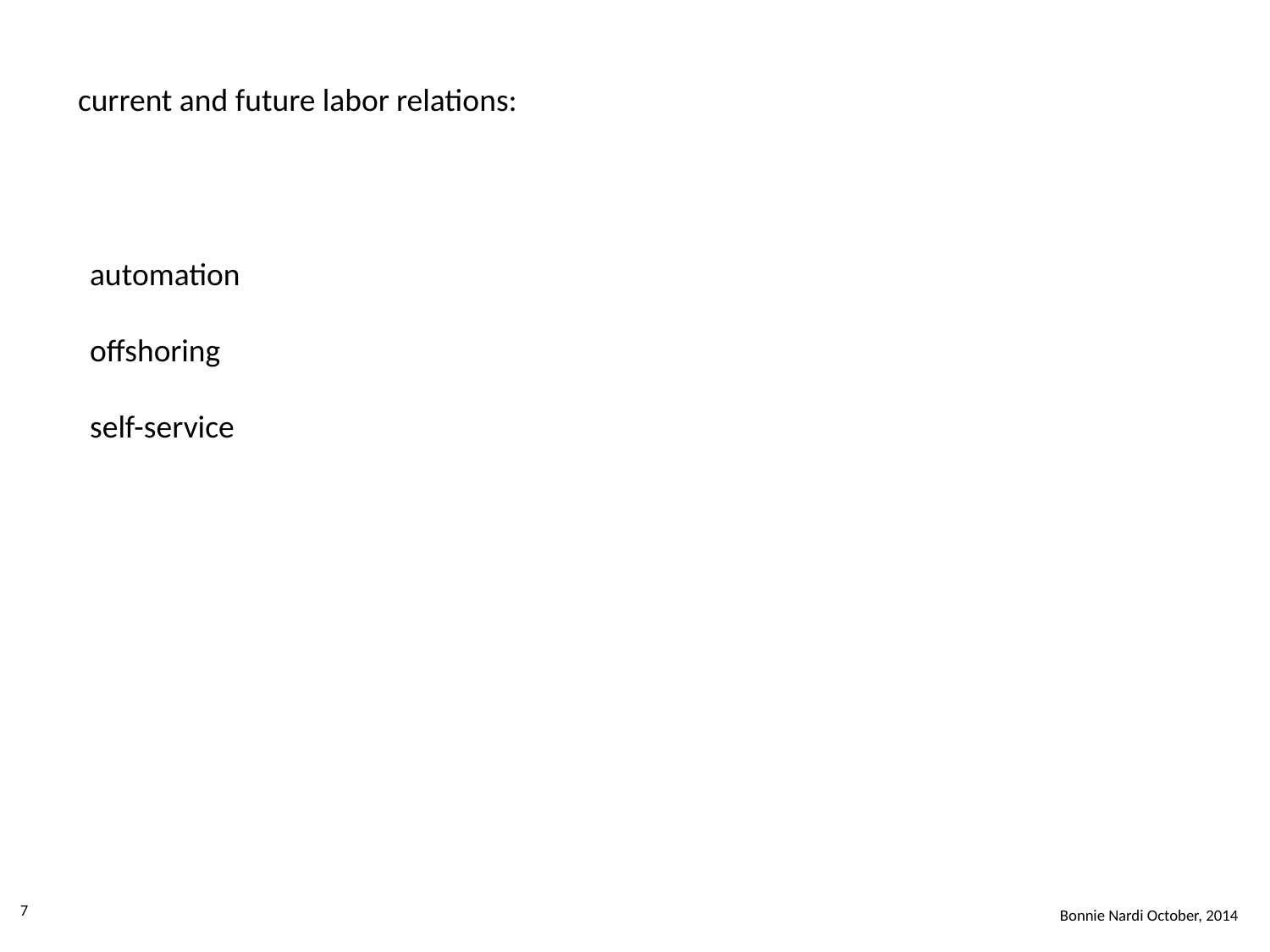

# current and future labor relations:

automation

offshoring

self-service

7
Bonnie Nardi October, 2014